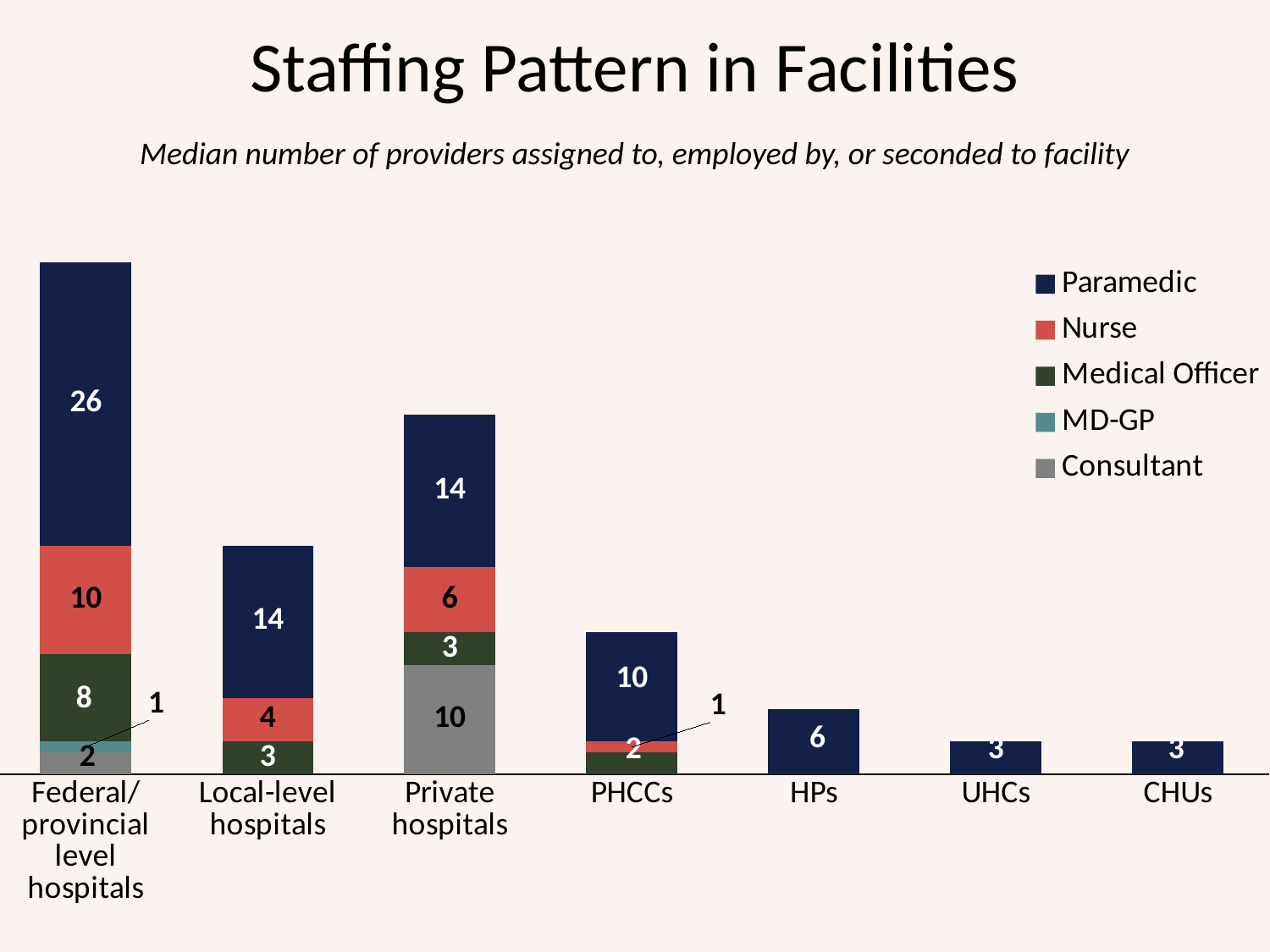

# Staffing Pattern in Facilities
Median number of providers assigned to, employed by, or seconded to facility

### Chart

| Category | Consultant | MD-GP | Medical Officer | Nurse | Paramedic |
|---|---|---|---|---|---|
| Federal/ provincial level hospitals | 2.0 | 1.0 | 8.0 | 10.0 | 26.0 |
| Local-level hospitals | None | None | 3.0 | 4.0 | 14.0 |
| Private hospitals | 10.0 | None | 3.0 | 6.0 | 14.0 |
| PHCCs | None | None | 2.0 | 1.0 | 10.0 |
| HPs | None | None | None | None | 6.0 |
| UHCs | None | None | None | None | 3.0 |
| CHUs | None | None | None | None | 3.0 |